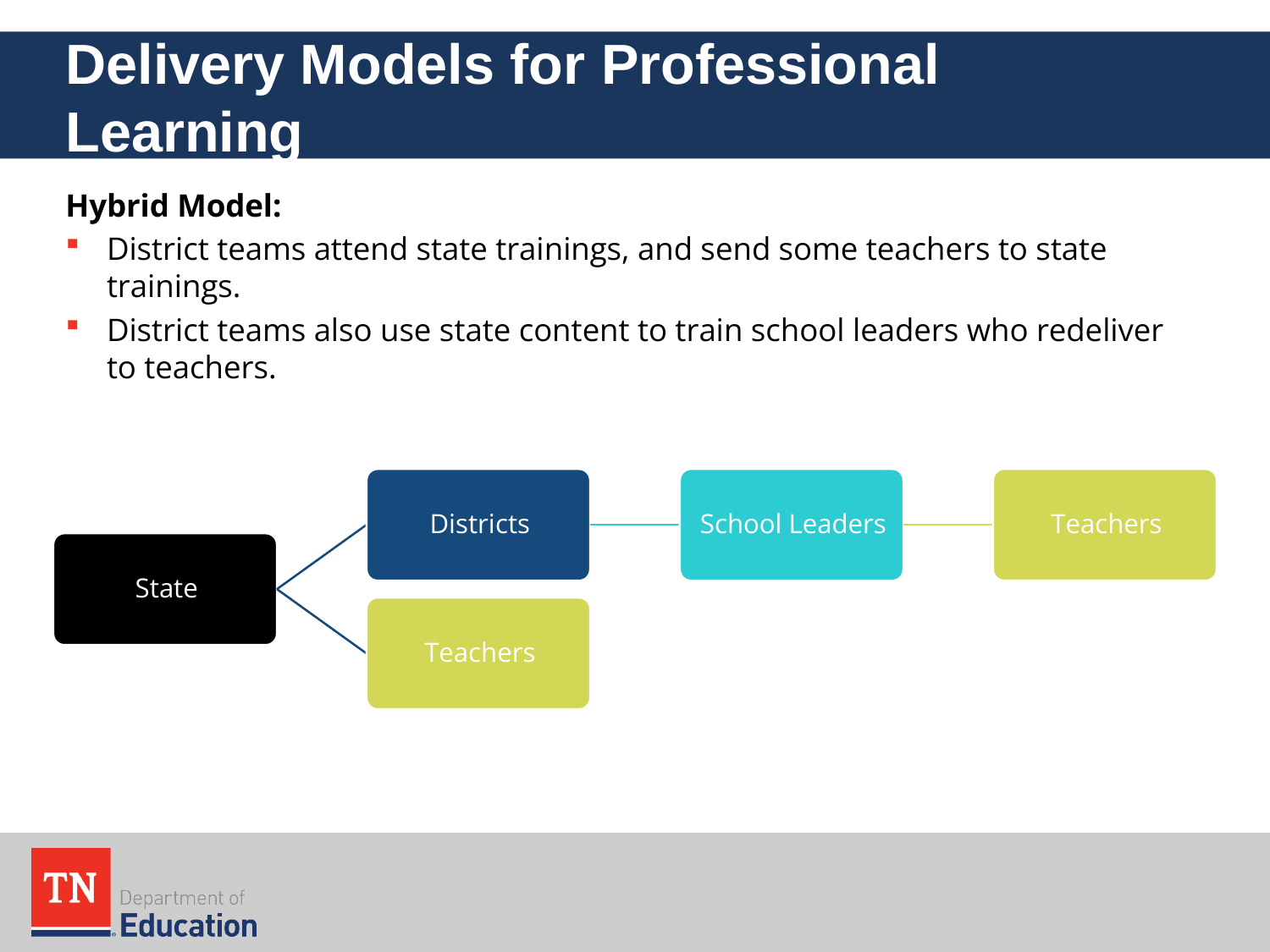

# Delivery Models for Professional Learning
Hybrid Model:
District teams attend state trainings, and send some teachers to state trainings.
District teams also use state content to train school leaders who redeliver to teachers.

State

Districts

School Leaders

Teachers

Teachers